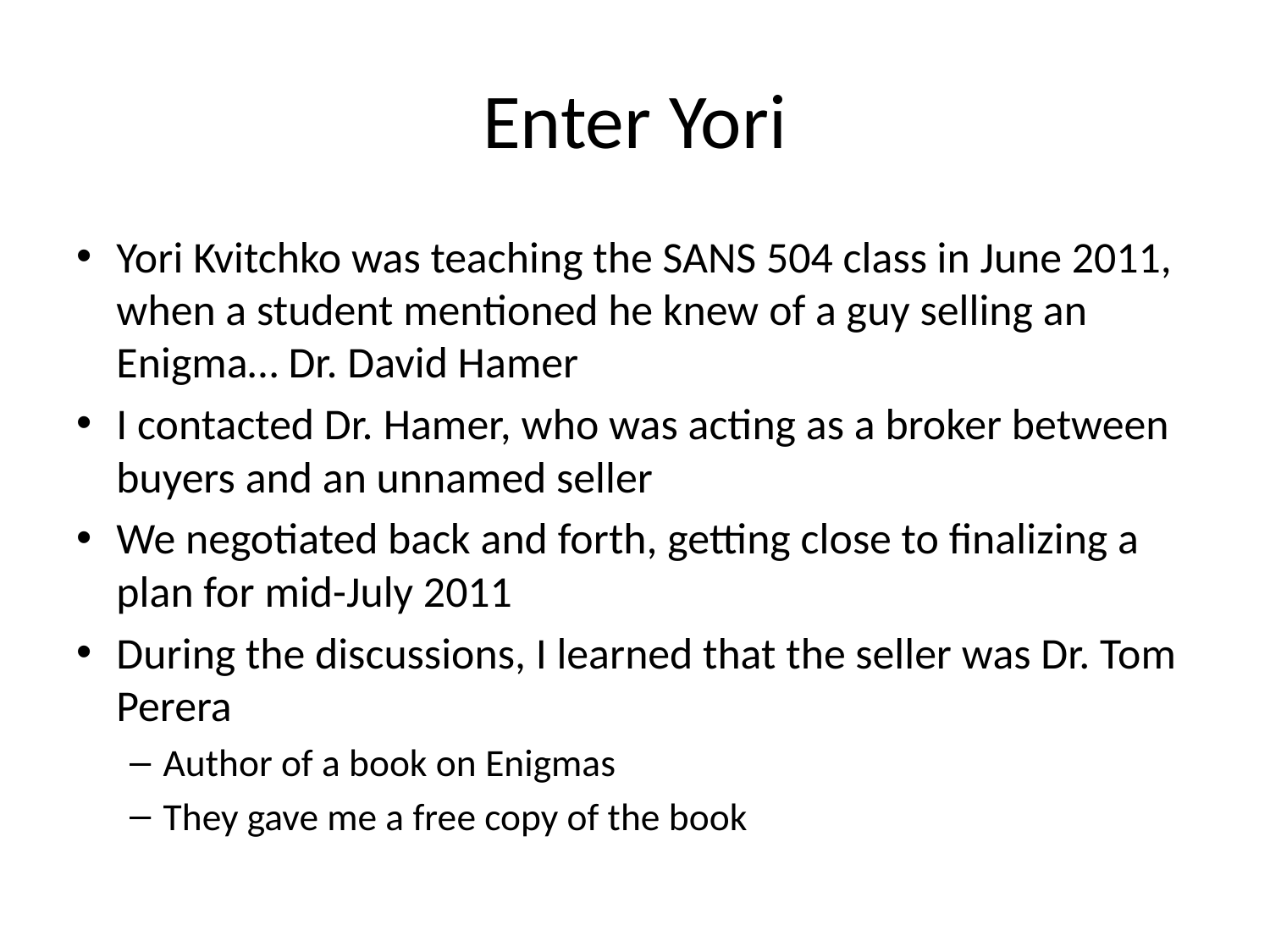

# Enter Yori
Yori Kvitchko was teaching the SANS 504 class in June 2011, when a student mentioned he knew of a guy selling an Enigma… Dr. David Hamer
I contacted Dr. Hamer, who was acting as a broker between buyers and an unnamed seller
We negotiated back and forth, getting close to finalizing a plan for mid-July 2011
During the discussions, I learned that the seller was Dr. Tom Perera
Author of a book on Enigmas
They gave me a free copy of the book